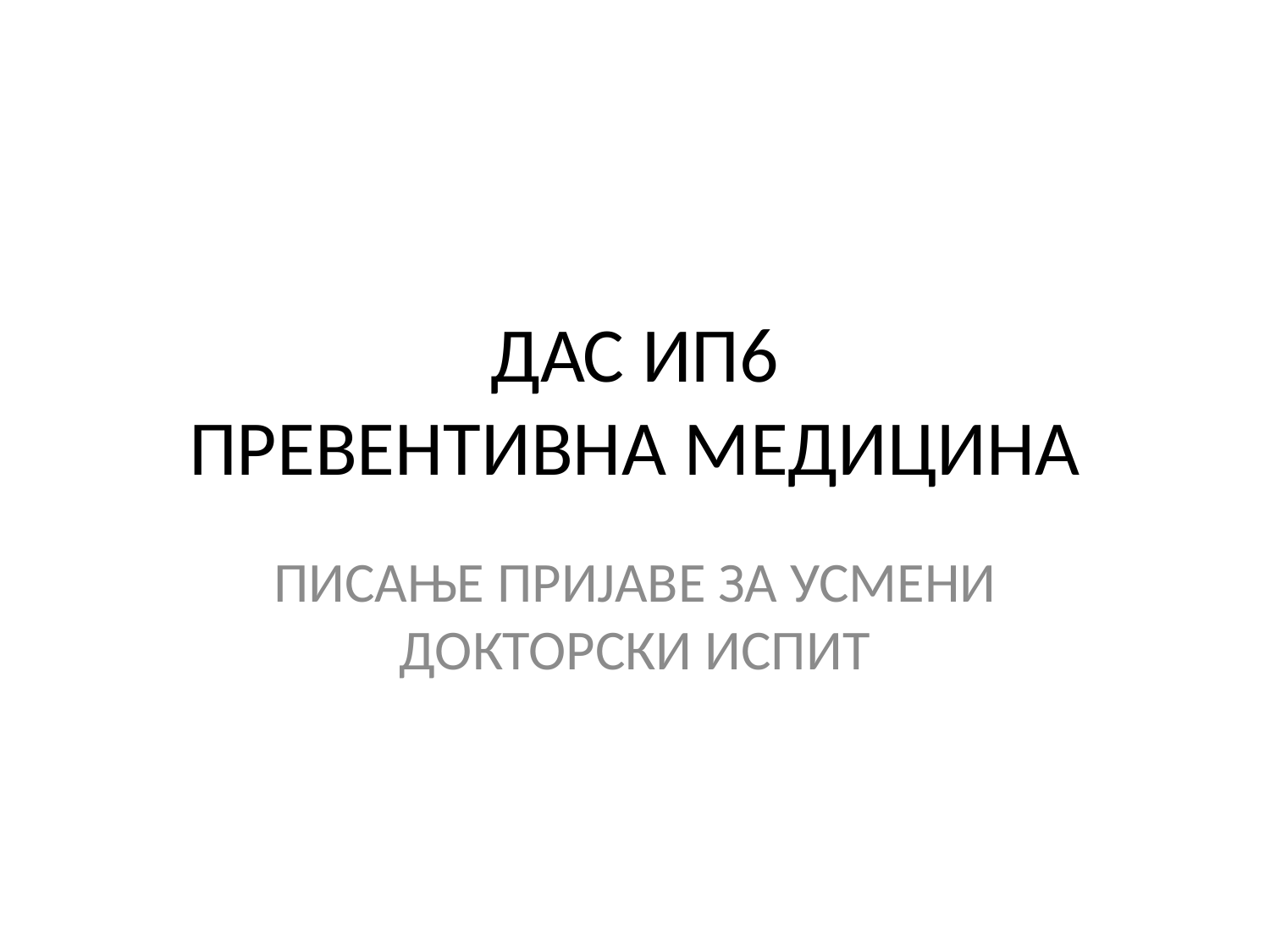

# ДАС ИП6 ПРЕВЕНТИВНА МЕДИЦИНА
ПИСАЊЕ ПРИЈАВЕ ЗА УСМЕНИ ДОКТОРСКИ ИСПИТ